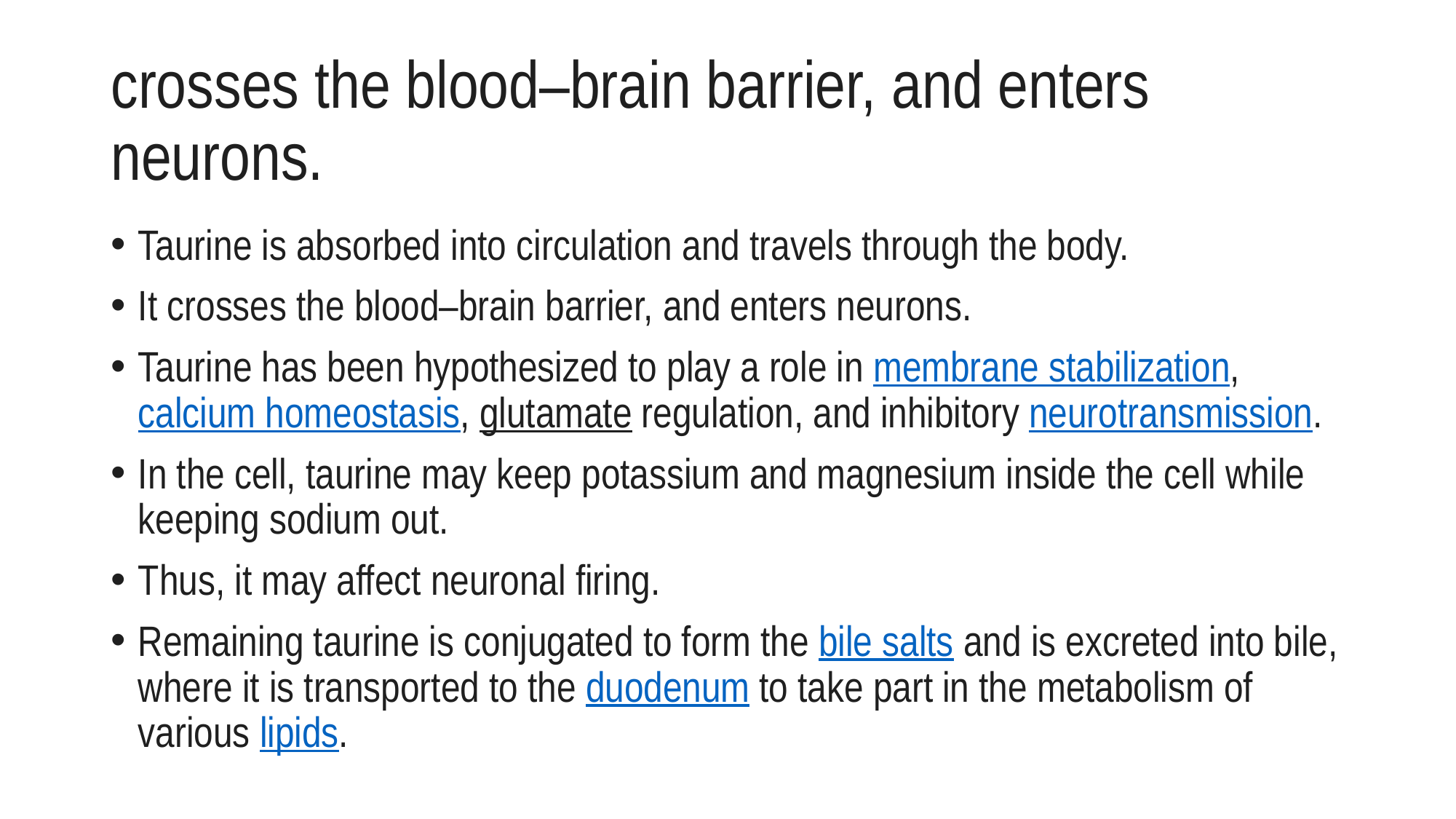

# crosses the blood–brain barrier, and enters neurons.
Taurine is absorbed into circulation and travels through the body.
It crosses the blood–brain barrier, and enters neurons.
Taurine has been hypothesized to play a role in membrane stabilization, calcium homeostasis, glutamate regulation, and inhibitory neurotransmission.
In the cell, taurine may keep potassium and magnesium inside the cell while keeping sodium out.
Thus, it may affect neuronal firing.
Remaining taurine is conjugated to form the bile salts and is excreted into bile, where it is transported to the duodenum to take part in the metabolism of various lipids.